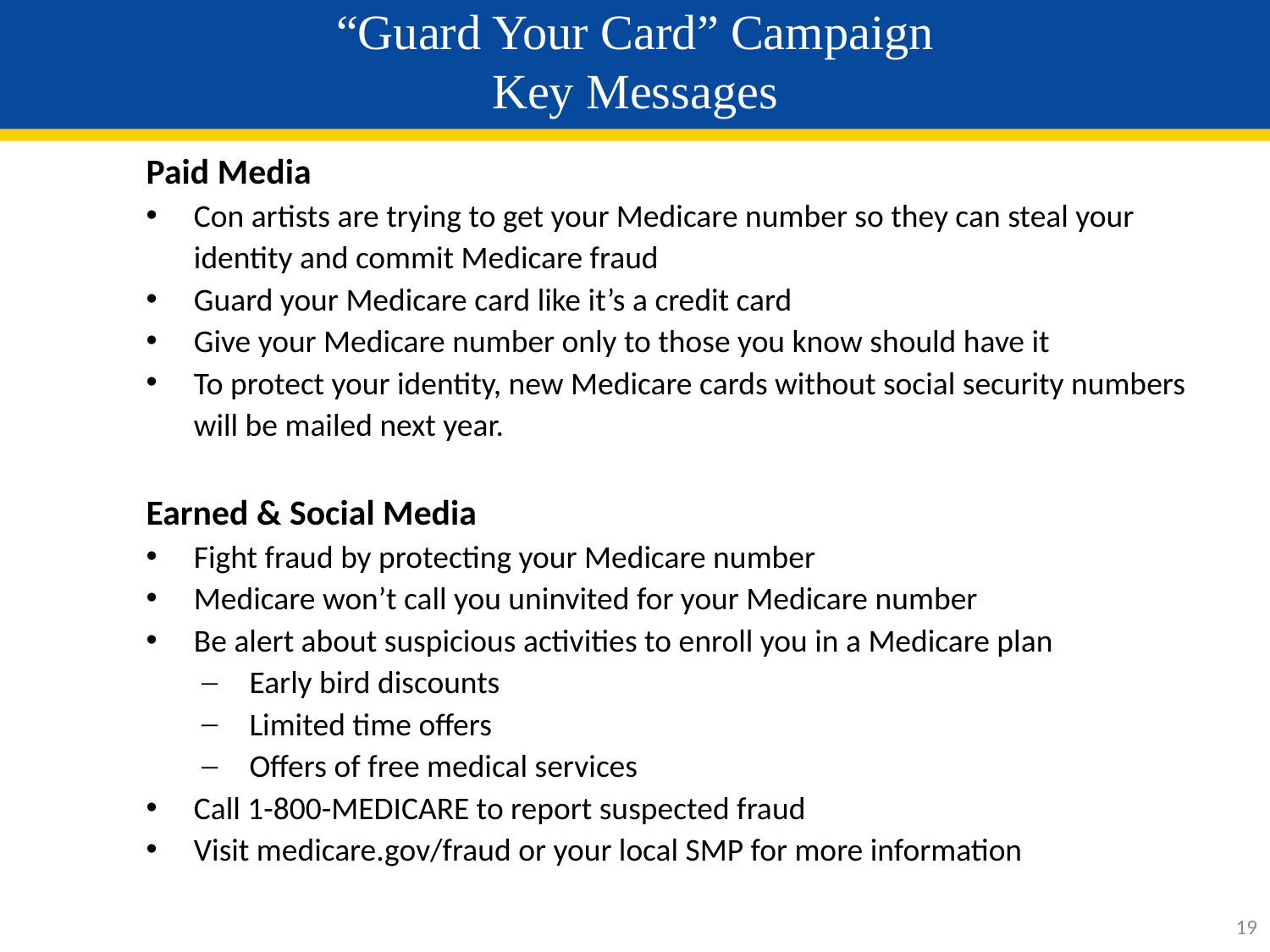

# “Guard Your Card” Campaign Key Messages
Paid Media
Con artists are trying to get your Medicare number so they can steal your identity and commit Medicare fraud
Guard your Medicare card like it’s a credit card
Give your Medicare number only to those you know should have it
To protect your identity, new Medicare cards without social security numbers will be mailed next year.

Earned & Social Media
Fight fraud by protecting your Medicare number
Medicare won’t call you uninvited for your Medicare number
Be alert about suspicious activities to enroll you in a Medicare plan
Early bird discounts
Limited time offers
Offers of free medical services
Call 1-800-MEDICARE to report suspected fraud
Visit medicare.gov/fraud or your local SMP for more information

19